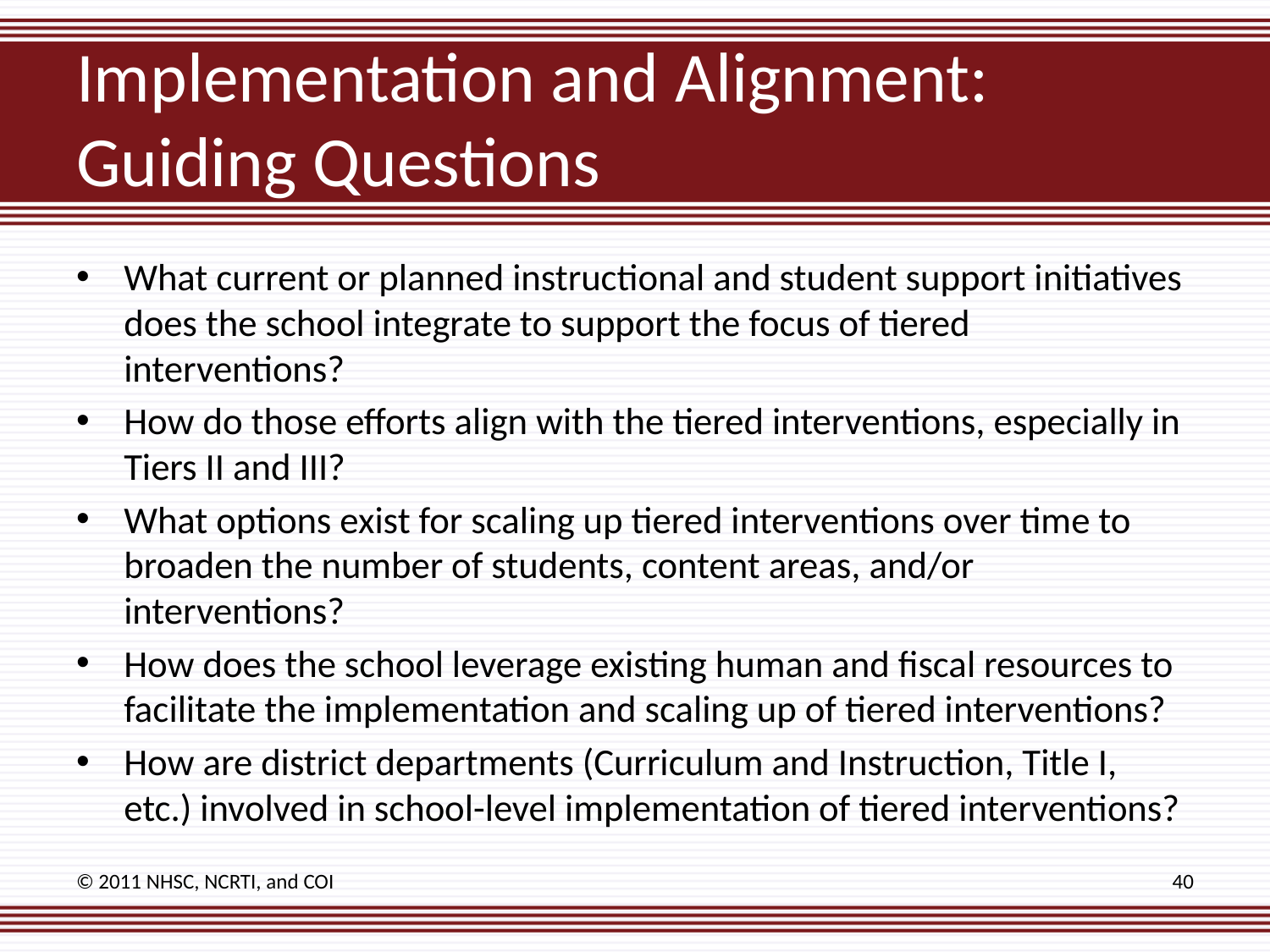

# Implementation and Alignment: Guiding Questions
What current or planned instructional and student support initiatives does the school integrate to support the focus of tiered interventions?
How do those efforts align with the tiered interventions, especially in Tiers II and III?
What options exist for scaling up tiered interventions over time to broaden the number of students, content areas, and/or interventions?
How does the school leverage existing human and fiscal resources to facilitate the implementation and scaling up of tiered interventions?
How are district departments (Curriculum and Instruction, Title I, etc.) involved in school-level implementation of tiered interventions?
© 2011 NHSC, NCRTI, and COI
40